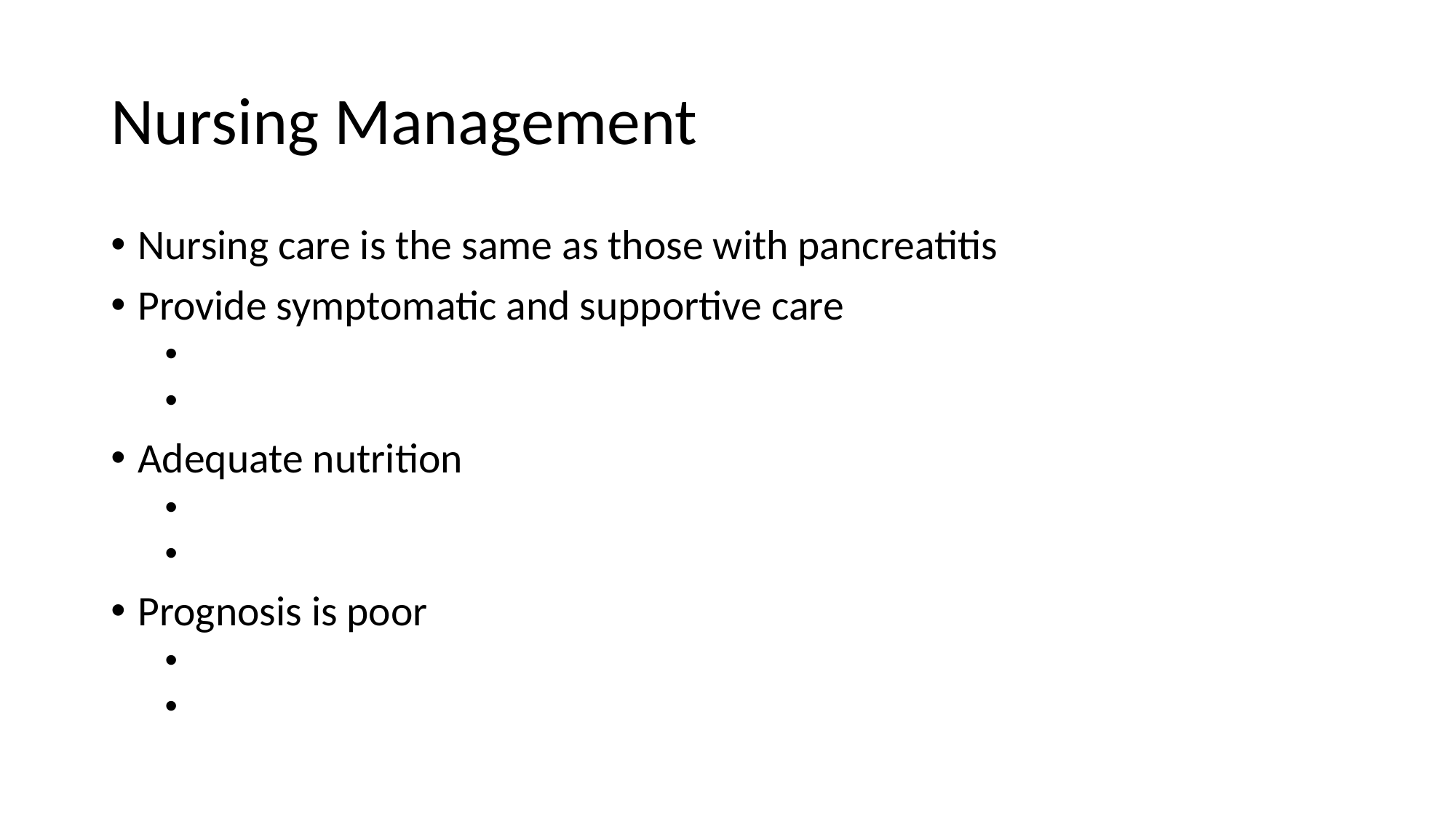

# Nursing Management
Nursing care is the same as those with pancreatitis
Provide symptomatic and supportive care

Adequate nutrition

Prognosis is poor